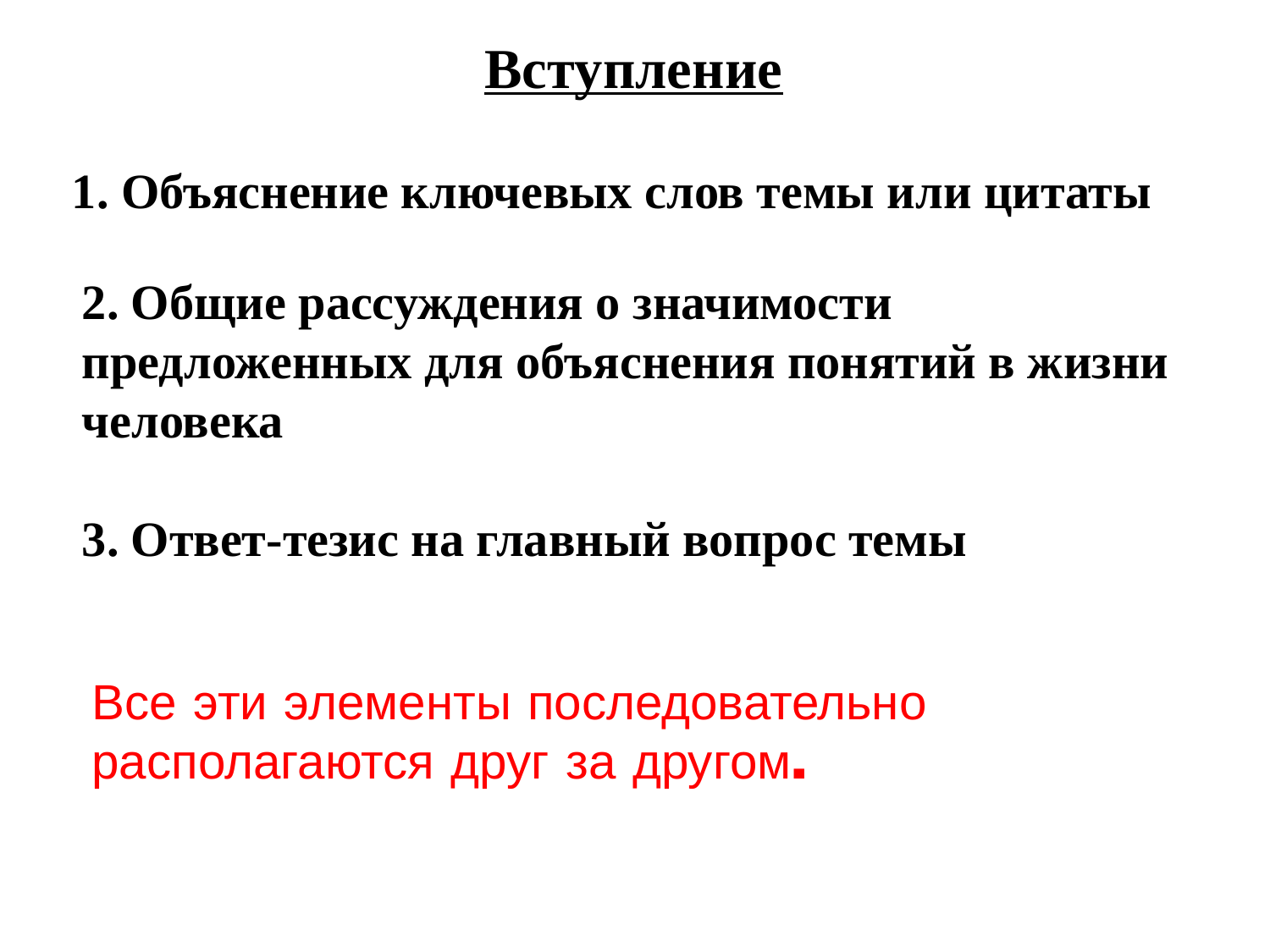

Вступление

1. Объяснение ключевых слов темы или цитаты
2. Общие рассуждения о значимости предложенных для объяснения понятий в жизни человека

3. Ответ-тезис на главный вопрос темы
Все эти элементы последовательно располагаются друг за другом.